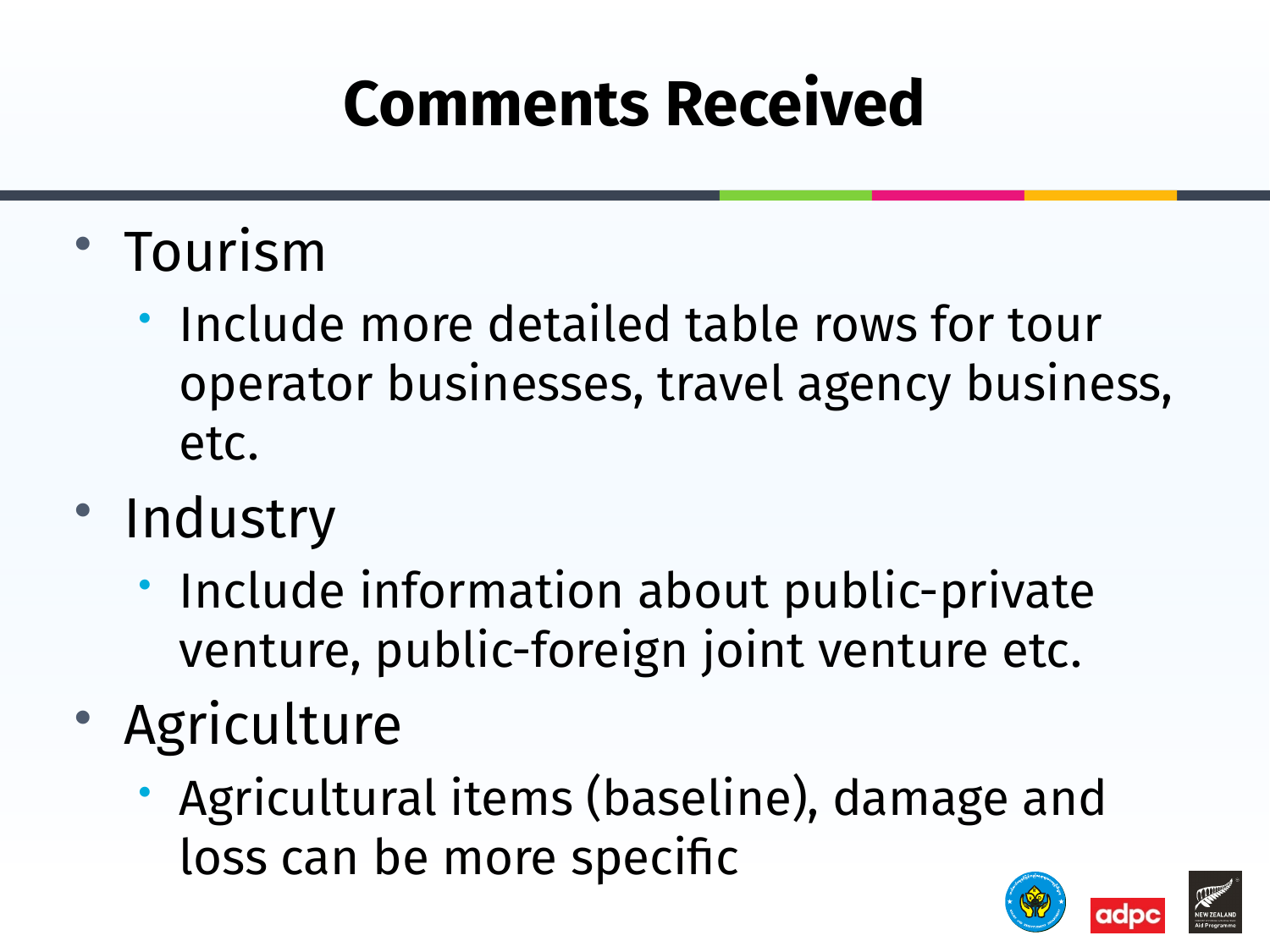

# Comments Received
Tourism
Include more detailed table rows for tour operator businesses, travel agency business, etc.
Industry
Include information about public-private venture, public-foreign joint venture etc.
Agriculture
Agricultural items (baseline), damage and loss can be more specific